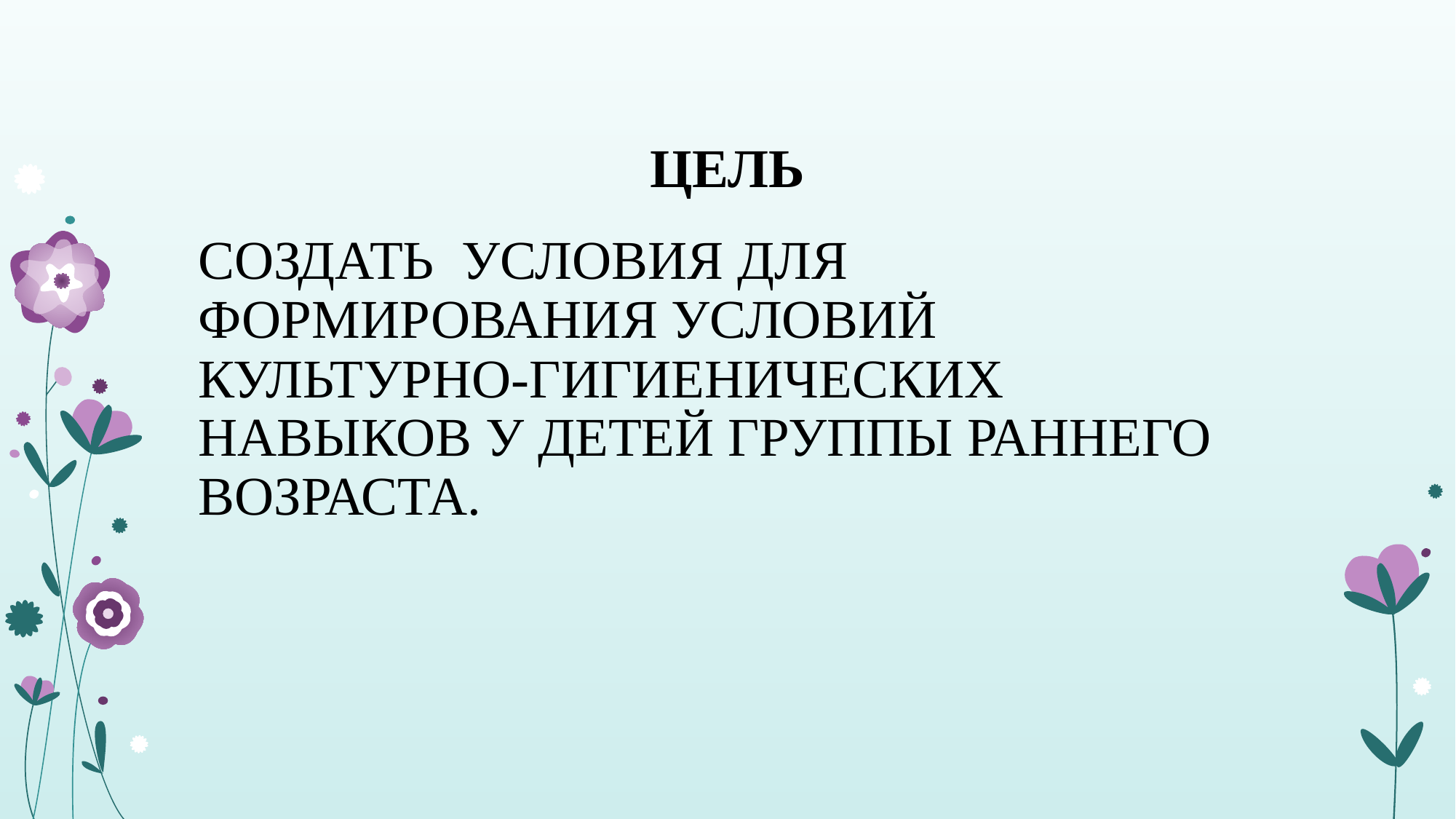

# ЦЕЛЬ
СОЗДАТЬ  УСЛОВИЯ ДЛЯ ФОРМИРОВАНИЯ УСЛОВИЙ КУЛЬТУРНО-ГИГИЕНИЧЕСКИХ НАВЫКОВ У ДЕТЕЙ ГРУППЫ РАННЕГО ВОЗРАСТА.